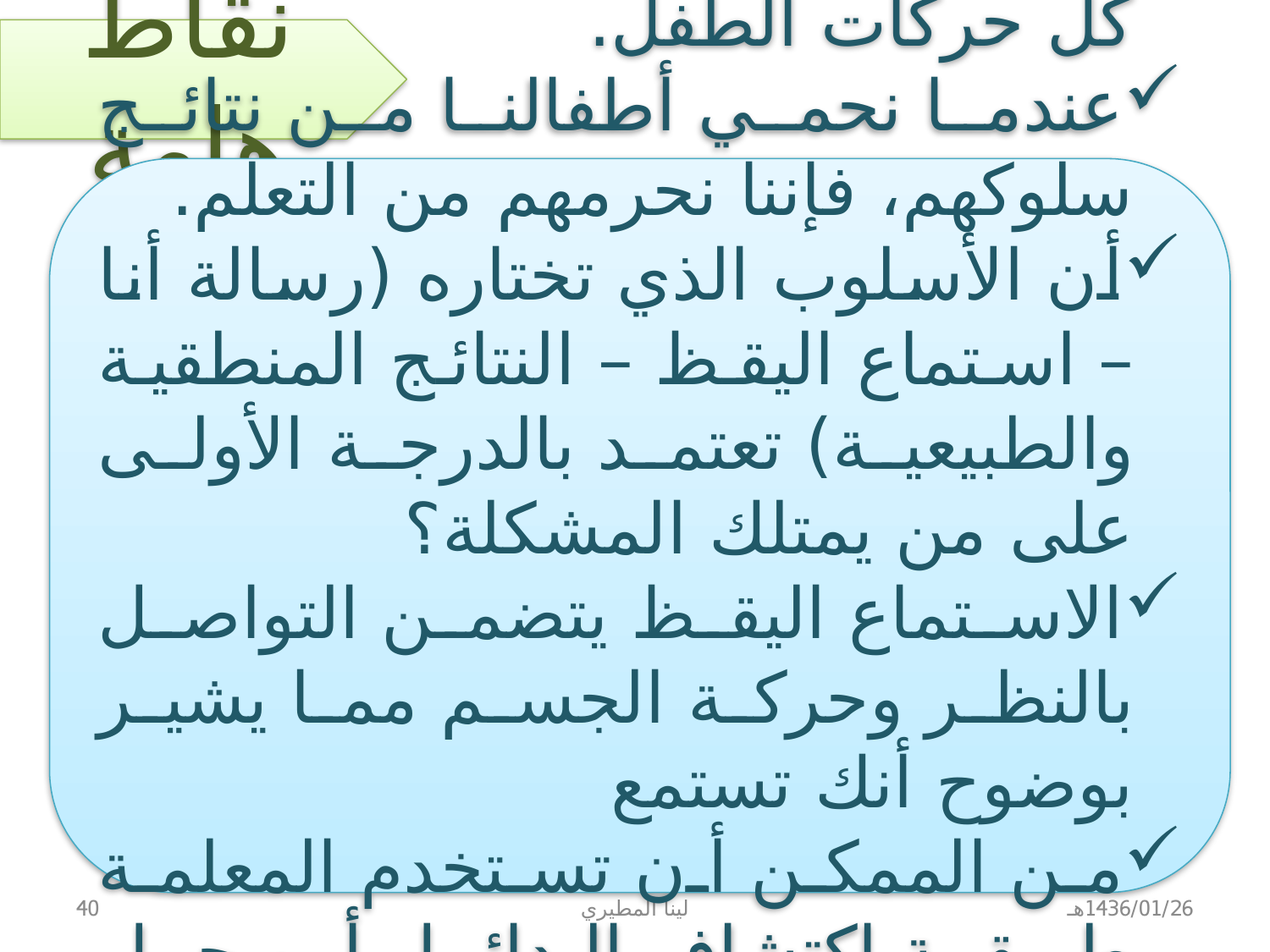

نقاط هامة
لابد من تفادي التدخل المباشر في كل حركات الطفل.
عندما نحمي أطفالنا من نتائج سلوكهم، فإننا نحرمهم من التعلم.
أن الأسلوب الذي تختاره (رسالة أنا – استماع اليقظ – النتائج المنطقية والطبيعية) تعتمد بالدرجة الأولى على من يمتلك المشكلة؟
الاستماع اليقظ يتضمن التواصل بالنظر وحركة الجسم مما يشير بوضوح أنك تستمع
من الممكن أن تستخدم المعلمة طريقة اكتشاف البدائل أو حل المشكلة قبل حدوثها أو التدخل المبكر.
40
لينا المطيري
1436/01/26هـ